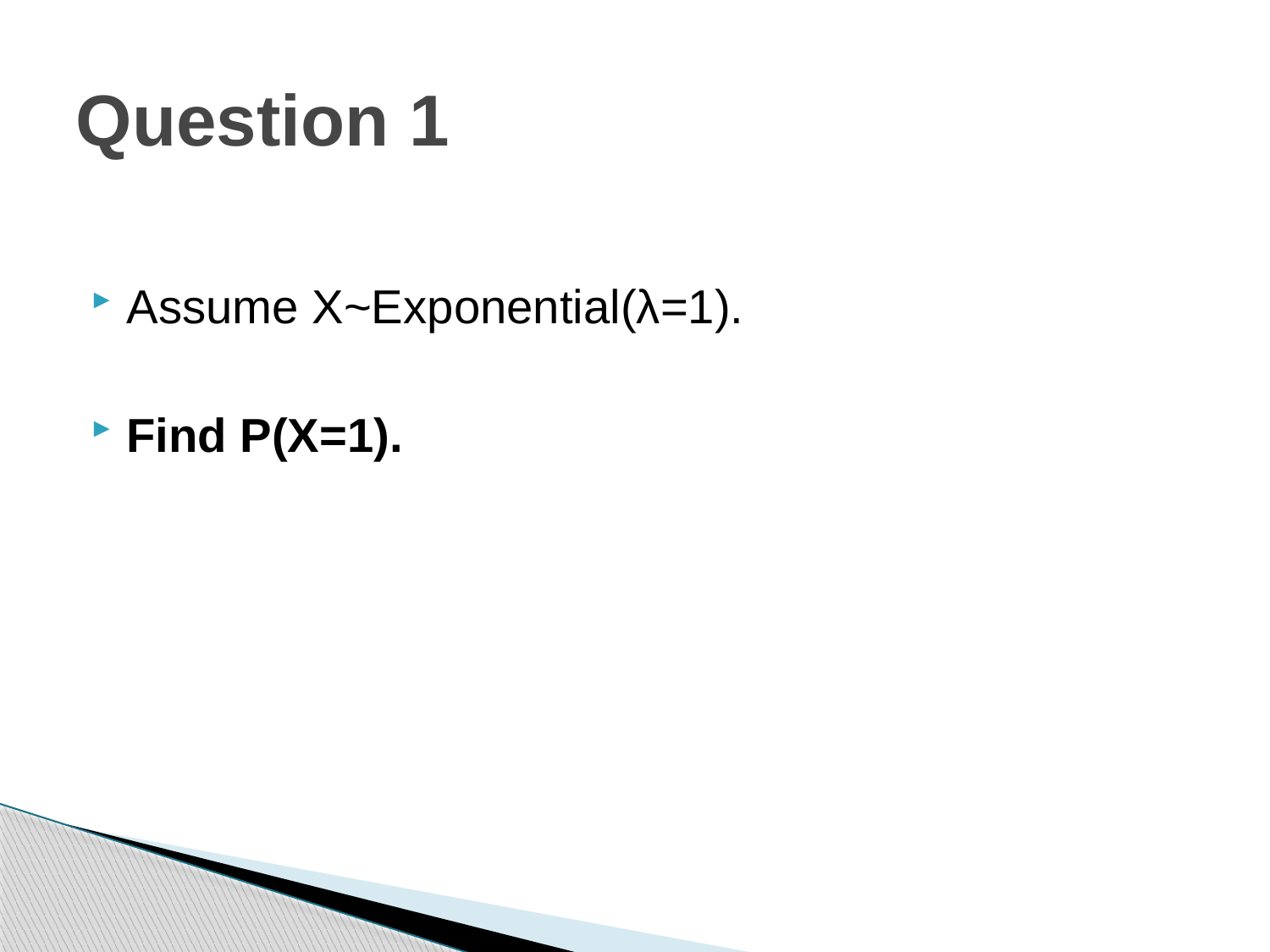

# Question 1

Assume X~Exponential(λ=1).

Find P(X=1).